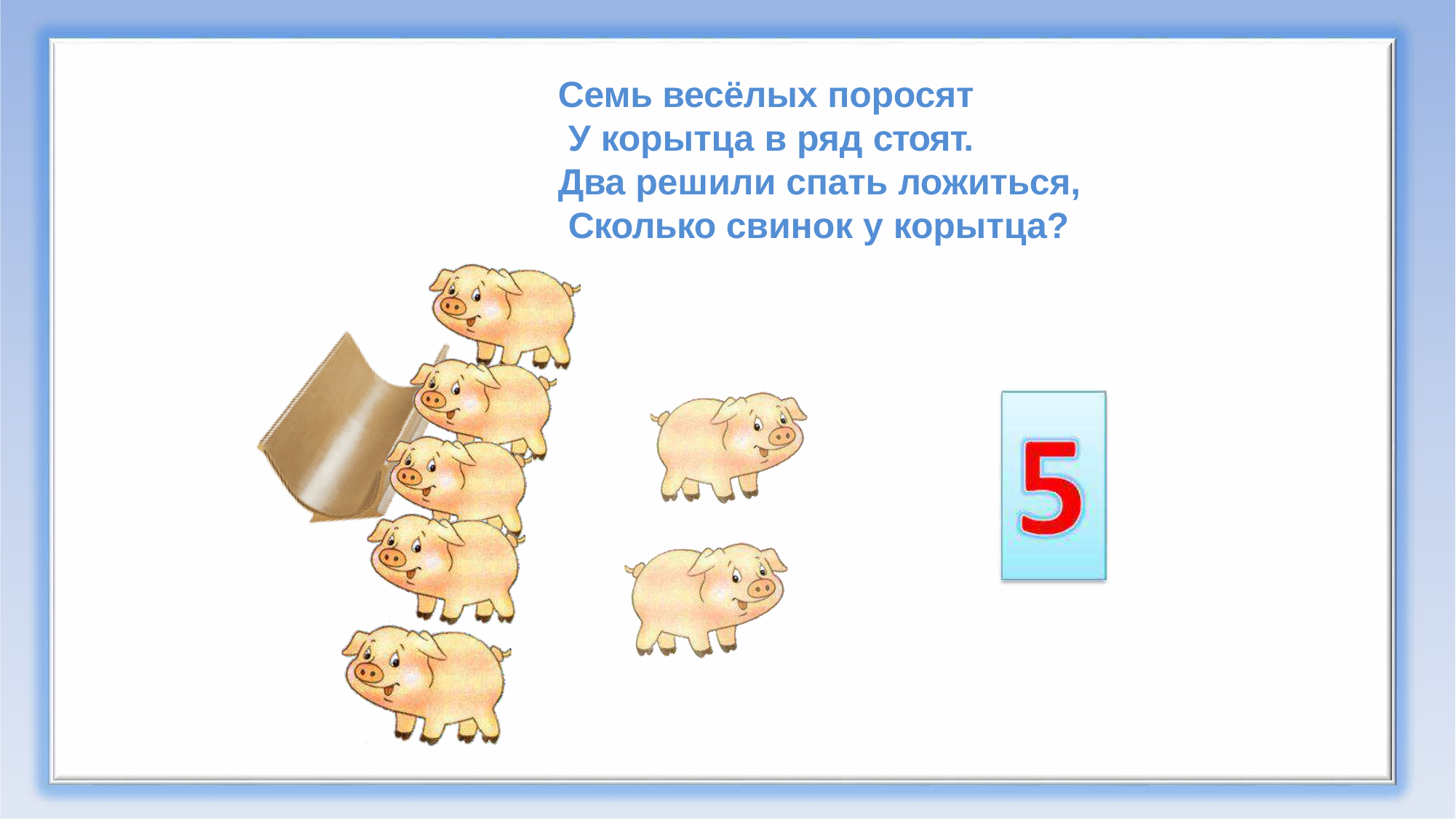

# Семь весёлых поросят  У корытца в ряд стоят.
Два решили спать ложиться,  Сколько свинок у корытца?